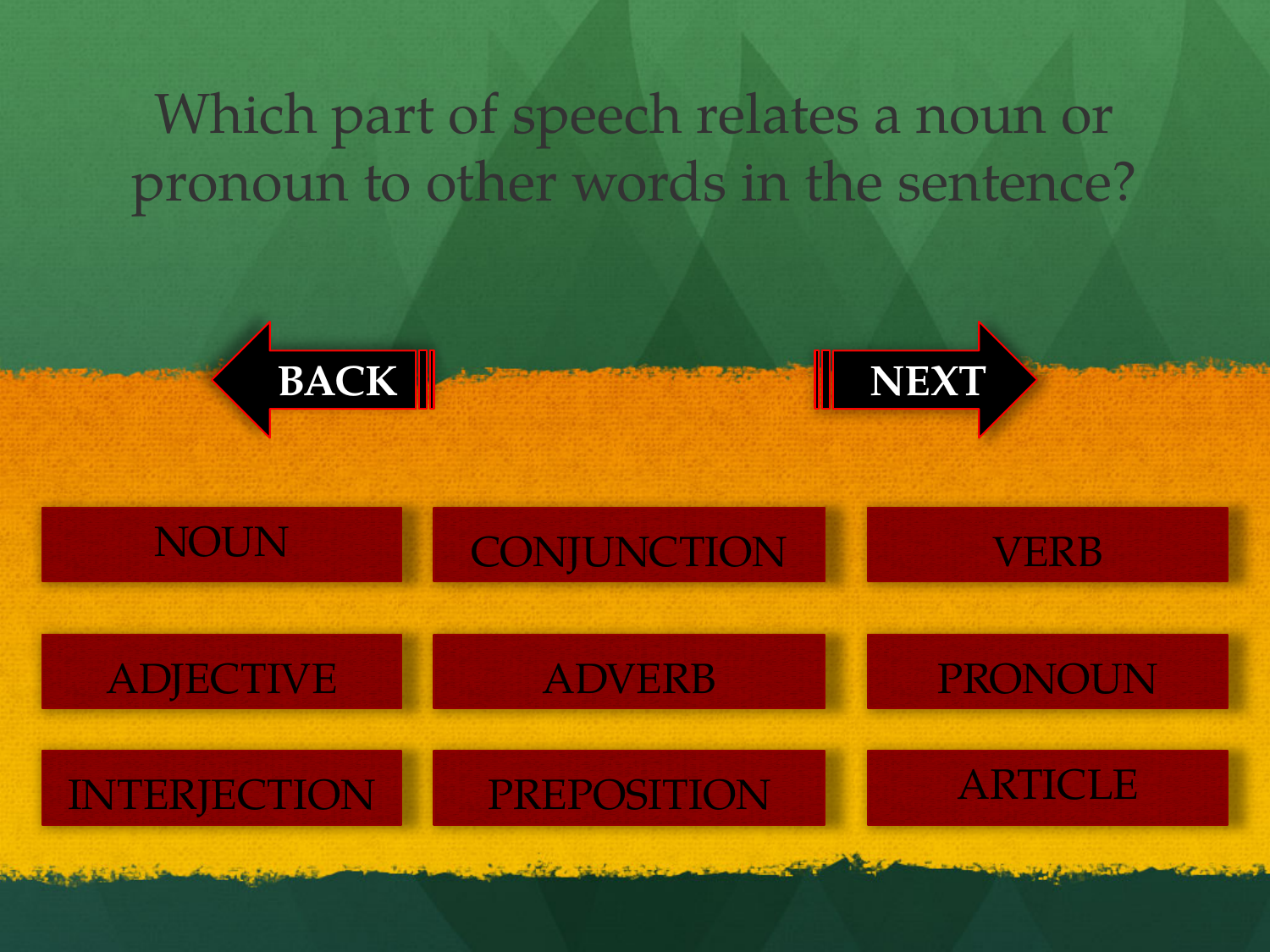

# Which part of speech relates a noun or pronoun to other words in the sentence?

BACK

NEXT

NOUN

CONJUNCTION
VERB

ADJECTIVE
ADVERB
PRONOUN

ARTICLE
INTERJECTION
PREPOSITION